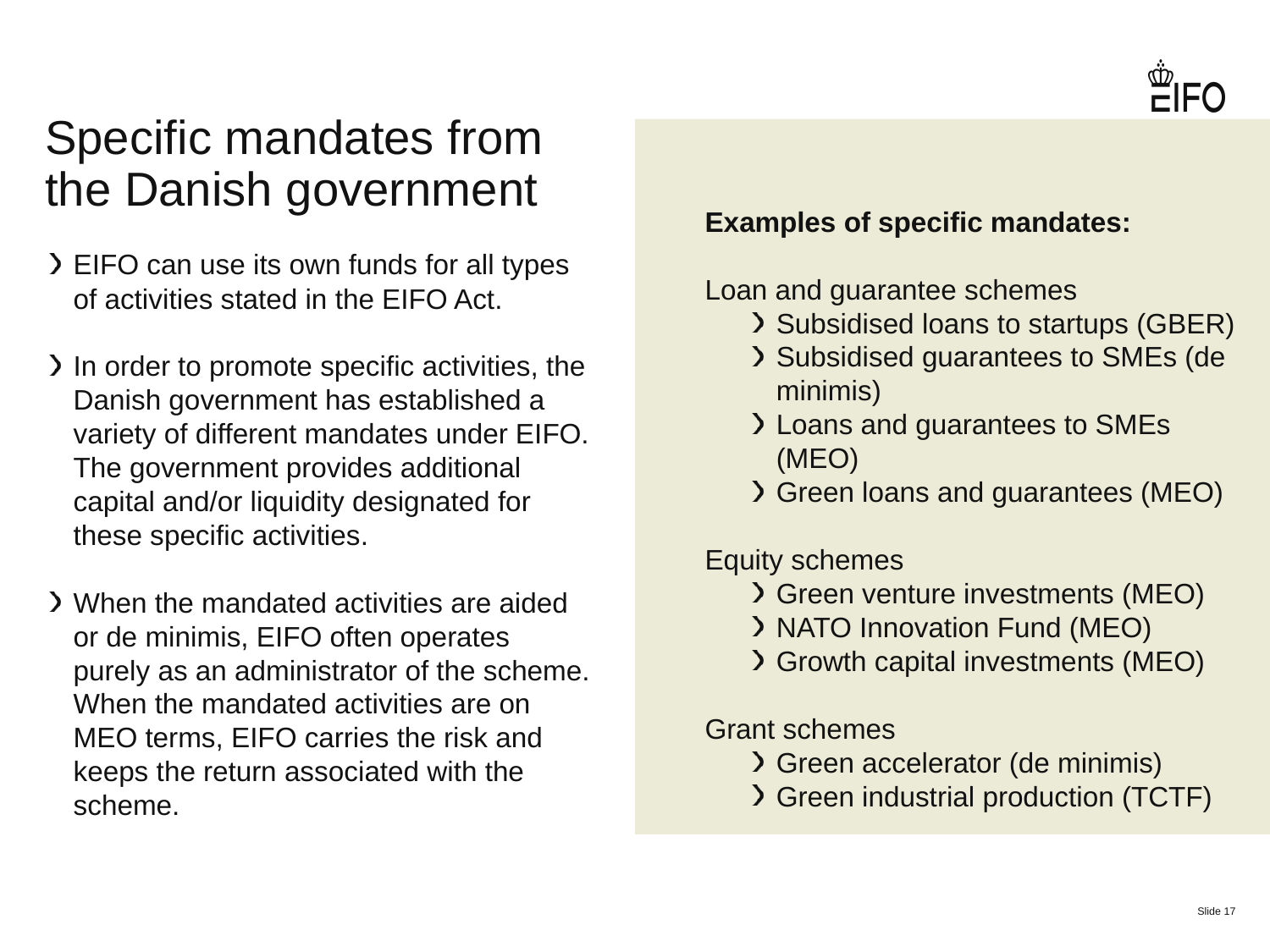

# Specific mandates from the Danish government

Examples of specific mandates:

Loan and guarantee schemes
Subsidised loans to startups (GBER)
Subsidised guarantees to SMEs (de minimis)
Loans and guarantees to SMEs (MEO)
Green loans and guarantees (MEO)

Equity schemes
Green venture investments (MEO)
NATO Innovation Fund (MEO)
Growth capital investments (MEO)

Grant schemes
Green accelerator (de minimis)
Green industrial production (TCTF)

EIFO can use its own funds for all types of activities stated in the EIFO Act.

In order to promote specific activities, the Danish government has established a variety of different mandates under EIFO. The government provides additional capital and/or liquidity designated for these specific activities.

When the mandated activities are aided or de minimis, EIFO often operates purely as an administrator of the scheme. When the mandated activities are on MEO terms, EIFO carries the risk and keeps the return associated with the scheme.

Slide 17